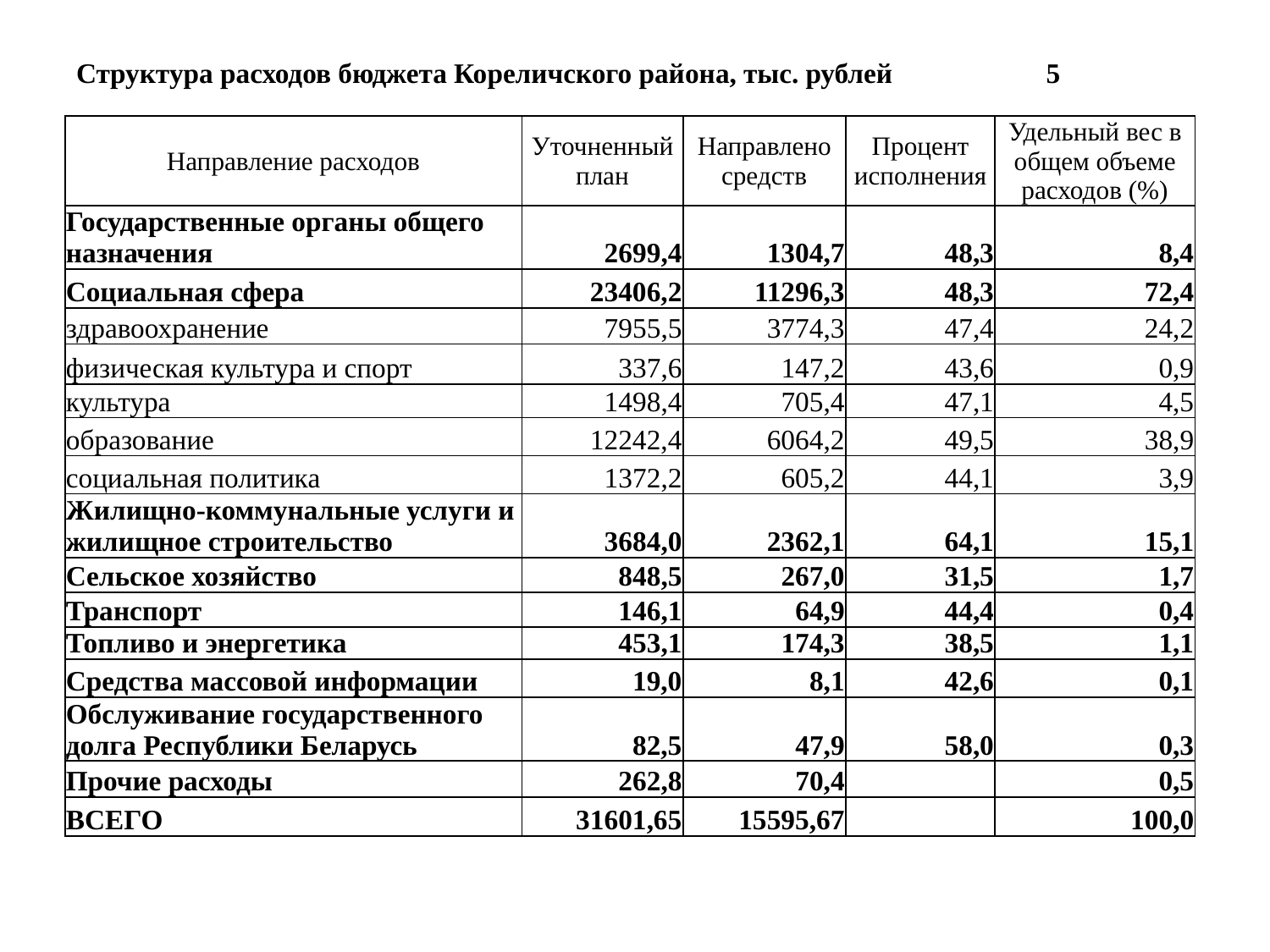

# Структура расходов бюджета Кореличского района, тыс. рублей                      5
| Направление расходов | Уточненный план | Направлено средств | Процент исполнения | Удельный вес в общем объеме расходов (%) |
| --- | --- | --- | --- | --- |
| Государственные органы общего назначения | 2699,4 | 1304,7 | 48,3 | 8,4 |
| Социальная сфера | 23406,2 | 11296,3 | 48,3 | 72,4 |
| здравоохранение | 7955,5 | 3774,3 | 47,4 | 24,2 |
| физическая культура и спорт | 337,6 | 147,2 | 43,6 | 0,9 |
| культура | 1498,4 | 705,4 | 47,1 | 4,5 |
| образование | 12242,4 | 6064,2 | 49,5 | 38,9 |
| социальная политика | 1372,2 | 605,2 | 44,1 | 3,9 |
| Жилищно-коммунальные услуги и жилищное строительство | 3684,0 | 2362,1 | 64,1 | 15,1 |
| Сельское хозяйство | 848,5 | 267,0 | 31,5 | 1,7 |
| Транспорт | 146,1 | 64,9 | 44,4 | 0,4 |
| Топливо и энергетика | 453,1 | 174,3 | 38,5 | 1,1 |
| Средства массовой информации | 19,0 | 8,1 | 42,6 | 0,1 |
| Обслуживание государственного долга Республики Беларусь | 82,5 | 47,9 | 58,0 | 0,3 |
| Прочие расходы | 262,8 | 70,4 |  | 0,5 |
| ВСЕГО | 31601,65 | 15595,67 |  | 100,0 |